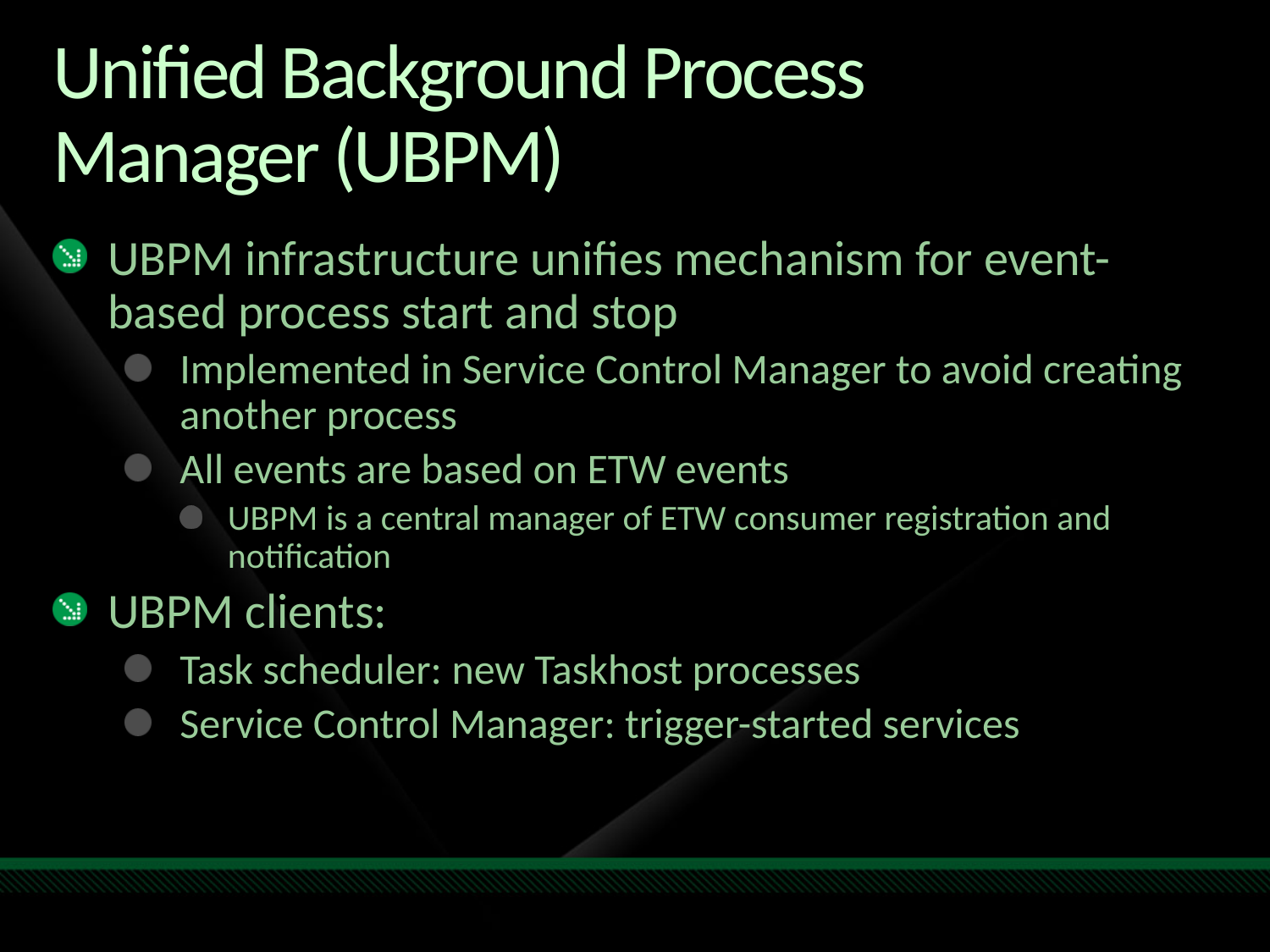

# Unified Background Process Manager (UBPM)
UBPM infrastructure unifies mechanism for event-based process start and stop
Implemented in Service Control Manager to avoid creating another process
All events are based on ETW events
UBPM is a central manager of ETW consumer registration and notification
UBPM clients:
Task scheduler: new Taskhost processes
Service Control Manager: trigger-started services